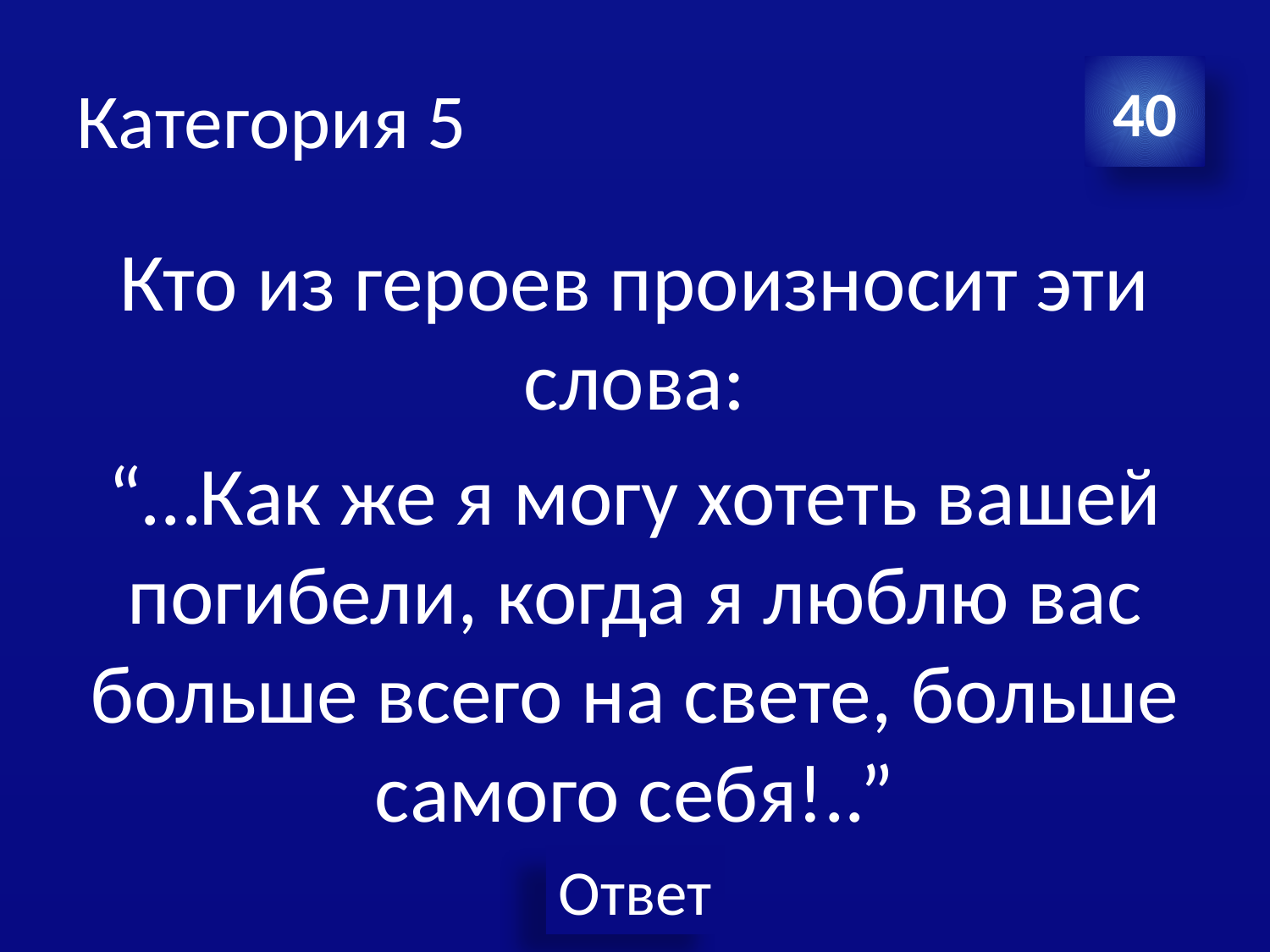

# Категория 5
40
Кто из героев произносит эти слова:
“…Как же я могу хотеть вашей погибели, когда я люблю вас больше всего на свете, больше самого себя!..”